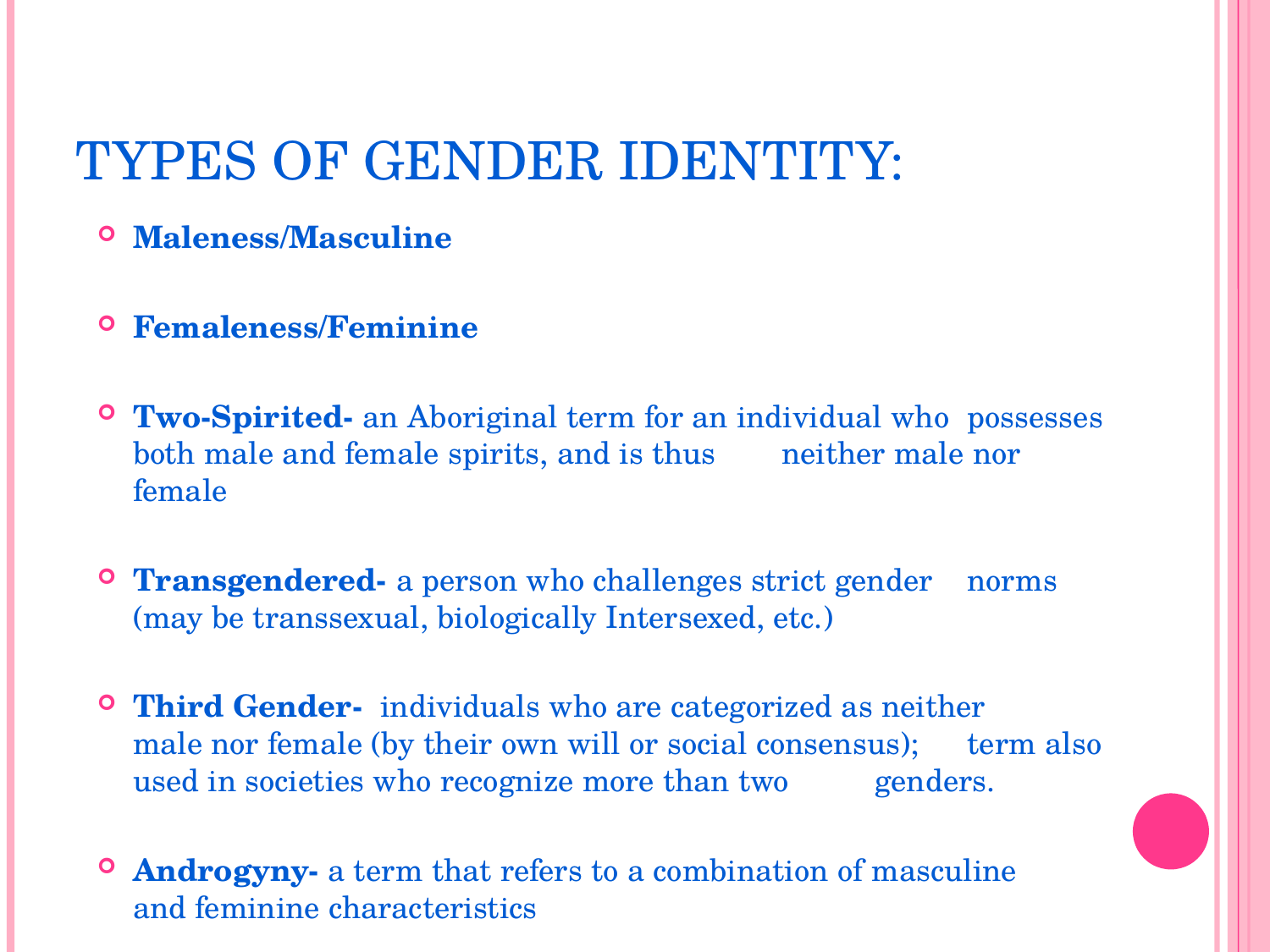

# TYPES OF GENDER IDENTITY:
Maleness/Masculine

Femaleness/Feminine

Two-Spirited- an Aboriginal term for an individual who 	possesses both male and female spirits, and is thus 	neither male nor female

Transgendered- a person who challenges strict gender 	norms (may be transsexual, biologically Intersexed, etc.)

Third Gender-  individuals who are categorized as neither 	male nor female (by their own will or social consensus); 	term also used in societies who recognize more than two 	genders.

Androgyny- a term that refers to a combination of masculine 	and feminine characteristics